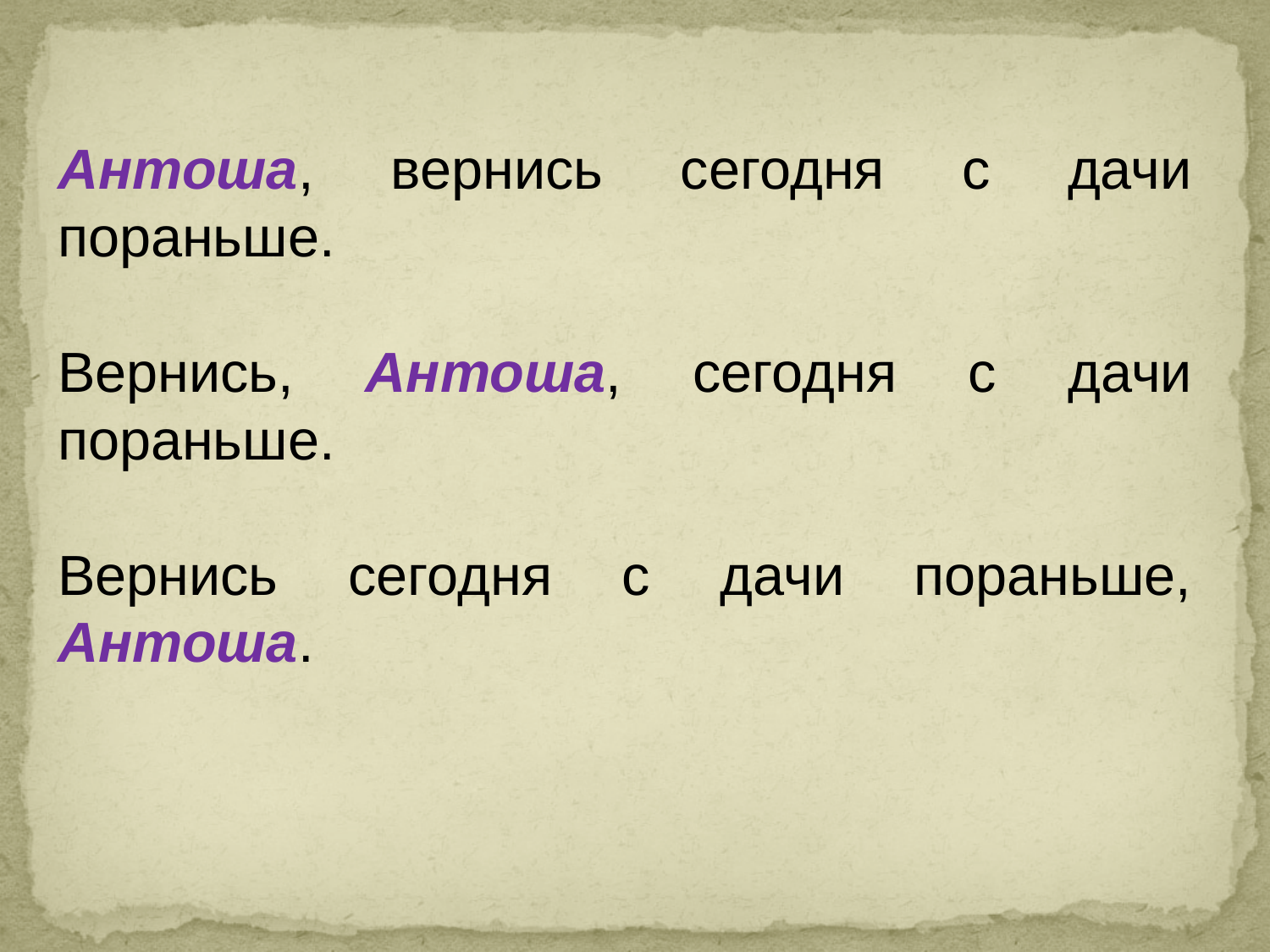

Антоша, вернись сегодня с дачи пораньше.

Вернись, Антоша, сегодня с дачи пораньше.

Вернись сегодня с дачи пораньше, Антоша.